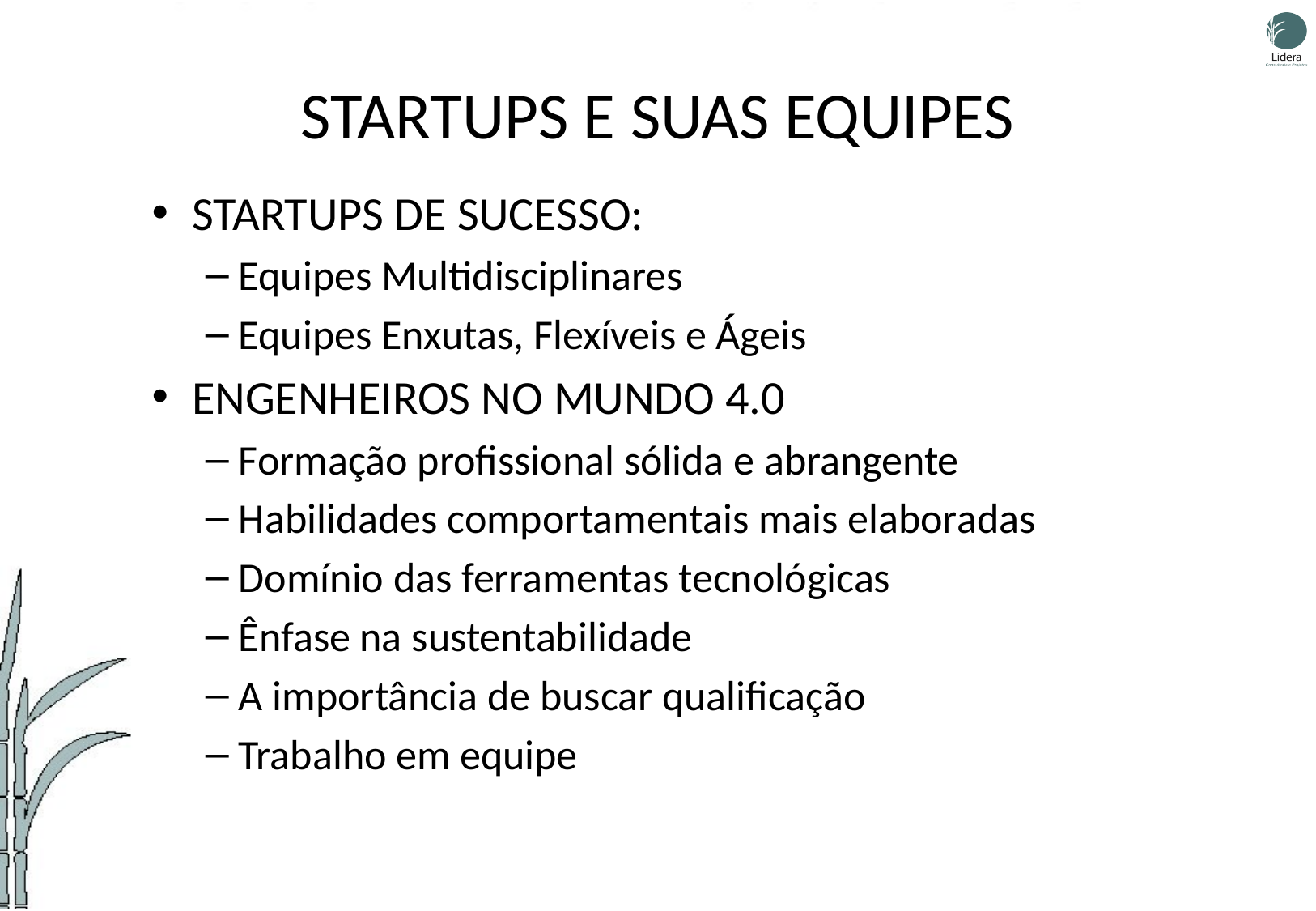

# STARTUPS E SUAS EQUIPES
STARTUPS DE SUCESSO:
Equipes Multidisciplinares
Equipes Enxutas, Flexíveis e Ágeis
ENGENHEIROS NO MUNDO 4.0
Formação profissional sólida e abrangente
Habilidades comportamentais mais elaboradas
Domínio das ferramentas tecnológicas
Ênfase na sustentabilidade
A importância de buscar qualificação
Trabalho em equipe